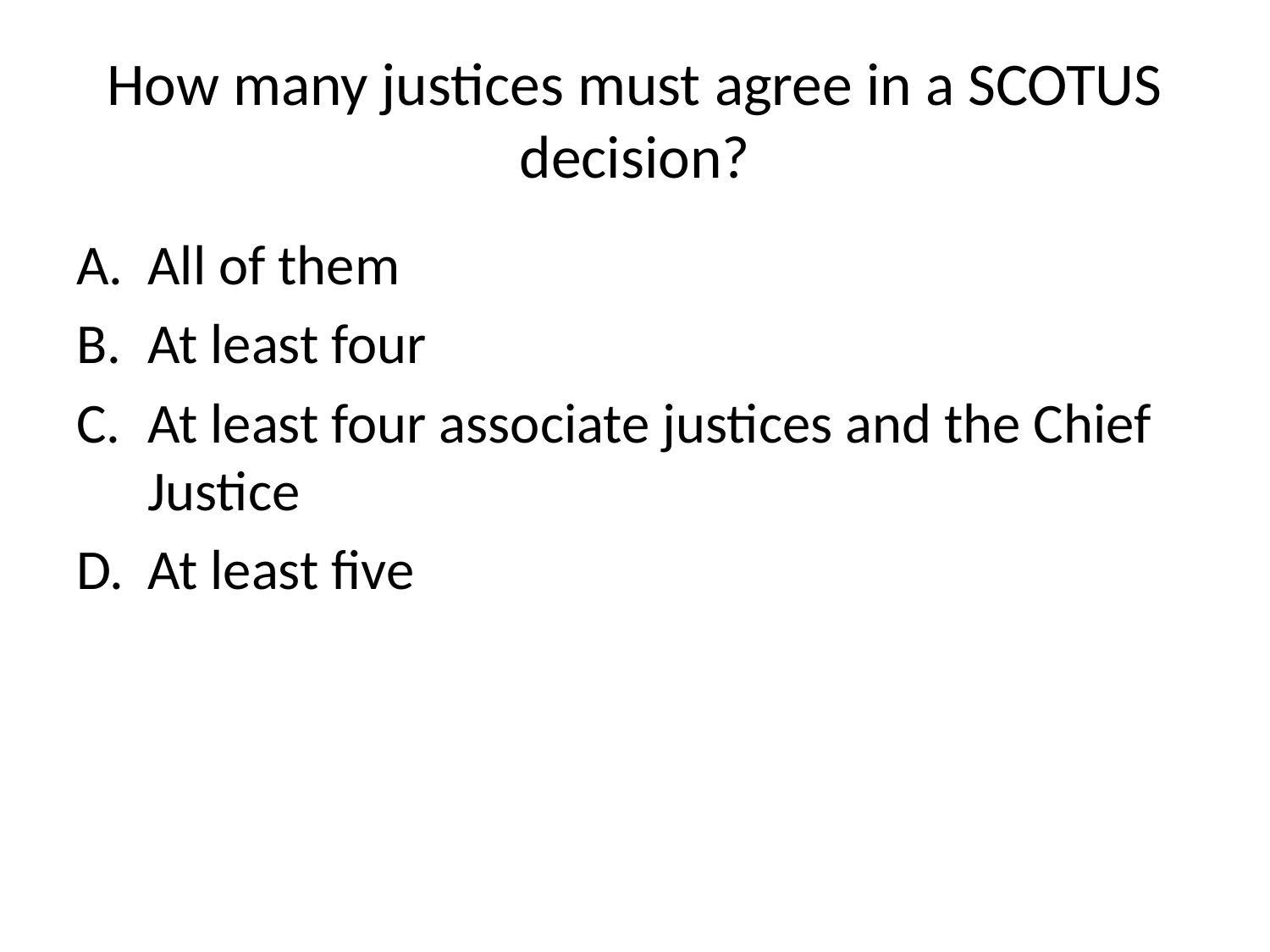

# How many justices must agree in a SCOTUS decision?
All of them
At least four
At least four associate justices and the Chief Justice
At least five